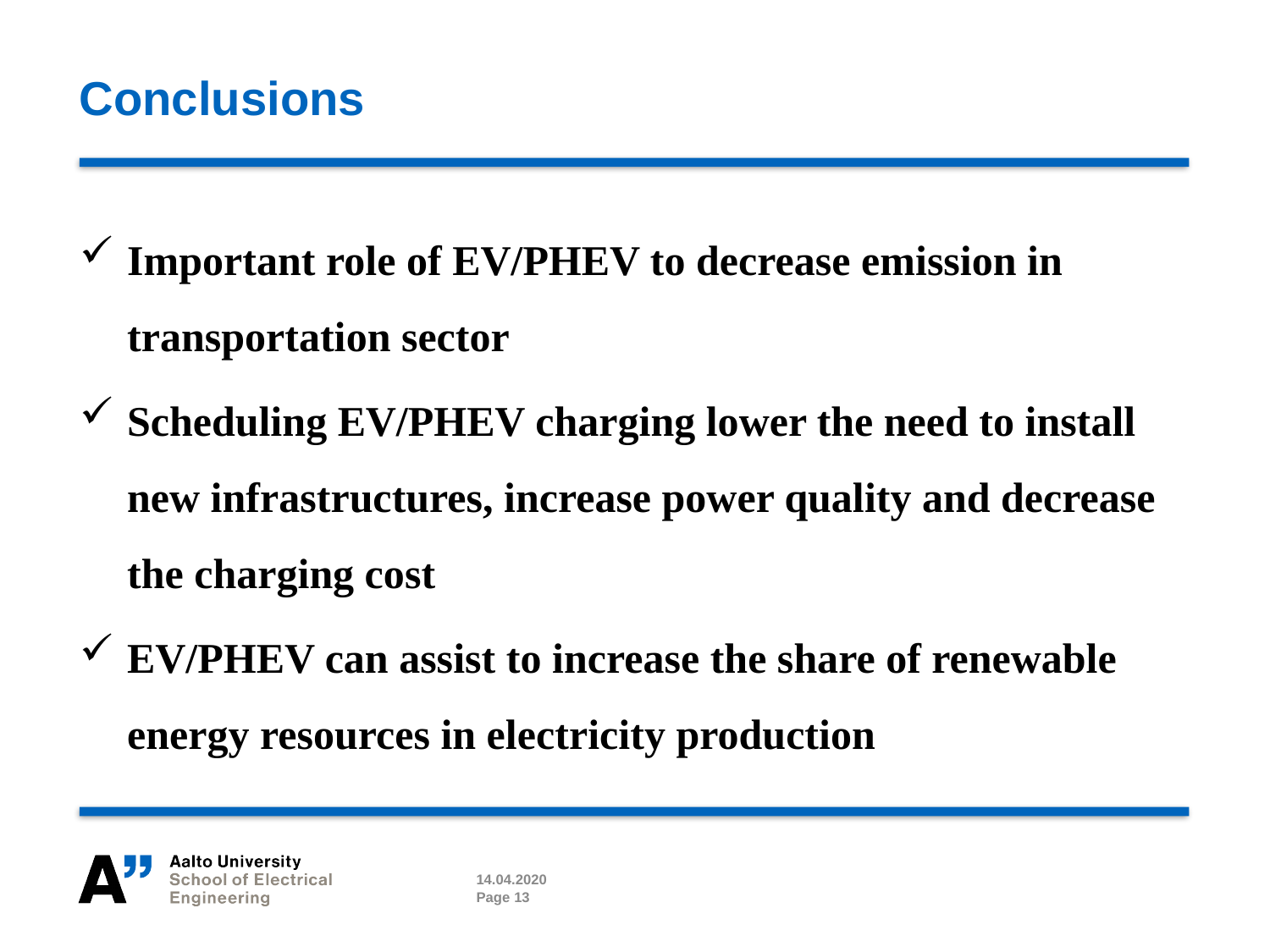

# Conclusions
Important role of EV/PHEV to decrease emission in transportation sector
Scheduling EV/PHEV charging lower the need to install new infrastructures, increase power quality and decrease the charging cost
EV/PHEV can assist to increase the share of renewable energy resources in electricity production

14.04.2020
Page 13